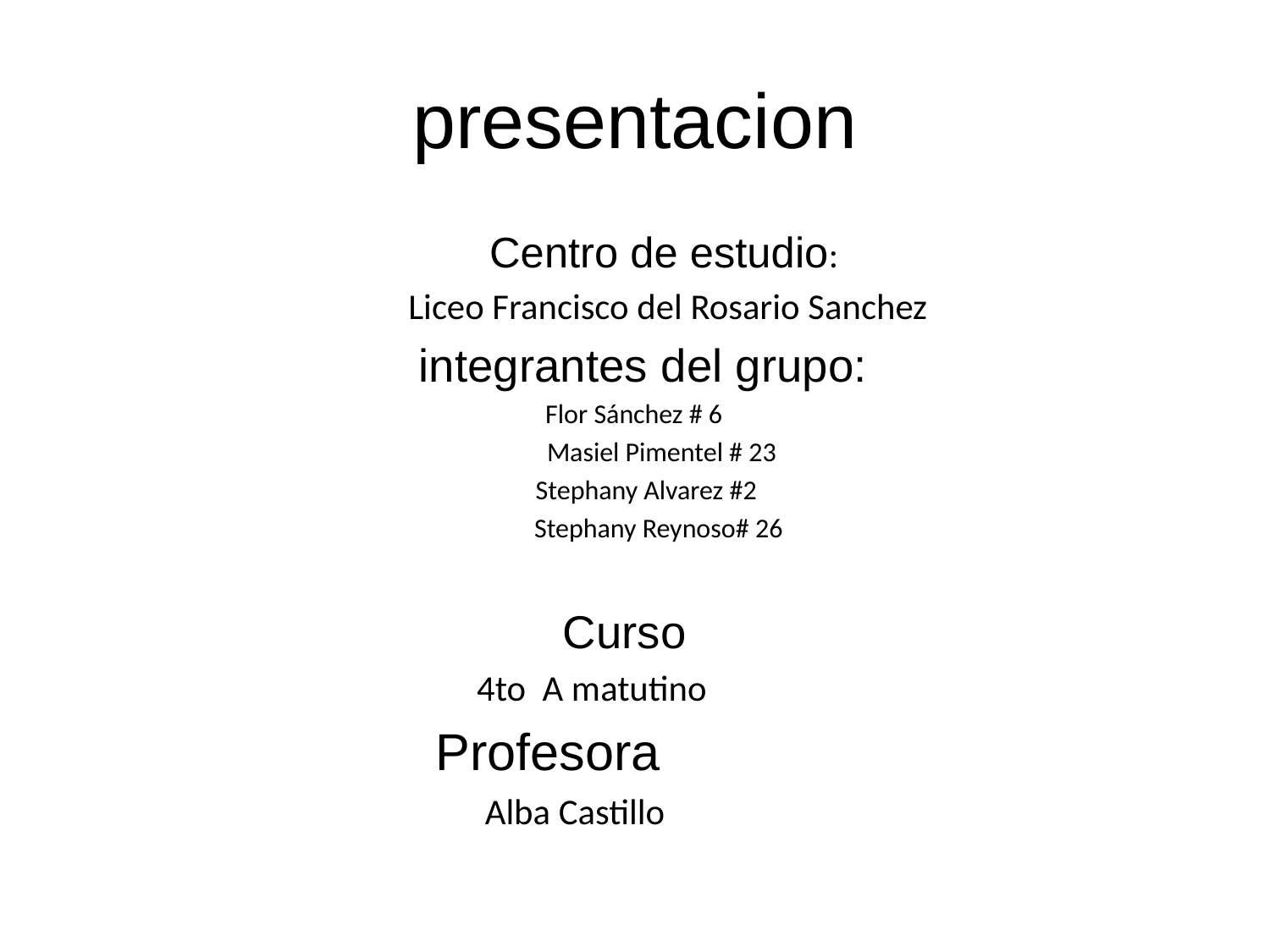

# presentacion
        Centro de estudio:
          Liceo Francisco del Rosario Sanchez
   integrantes del grupo:
  Flor Sánchez # 6
          Masiel Pimentel # 23
     Stephany Alvarez #2
         Stephany Reynoso# 26

                                      Curso
                                                 4to  A matutino
                                            Profesora
                                                  Alba Castillo